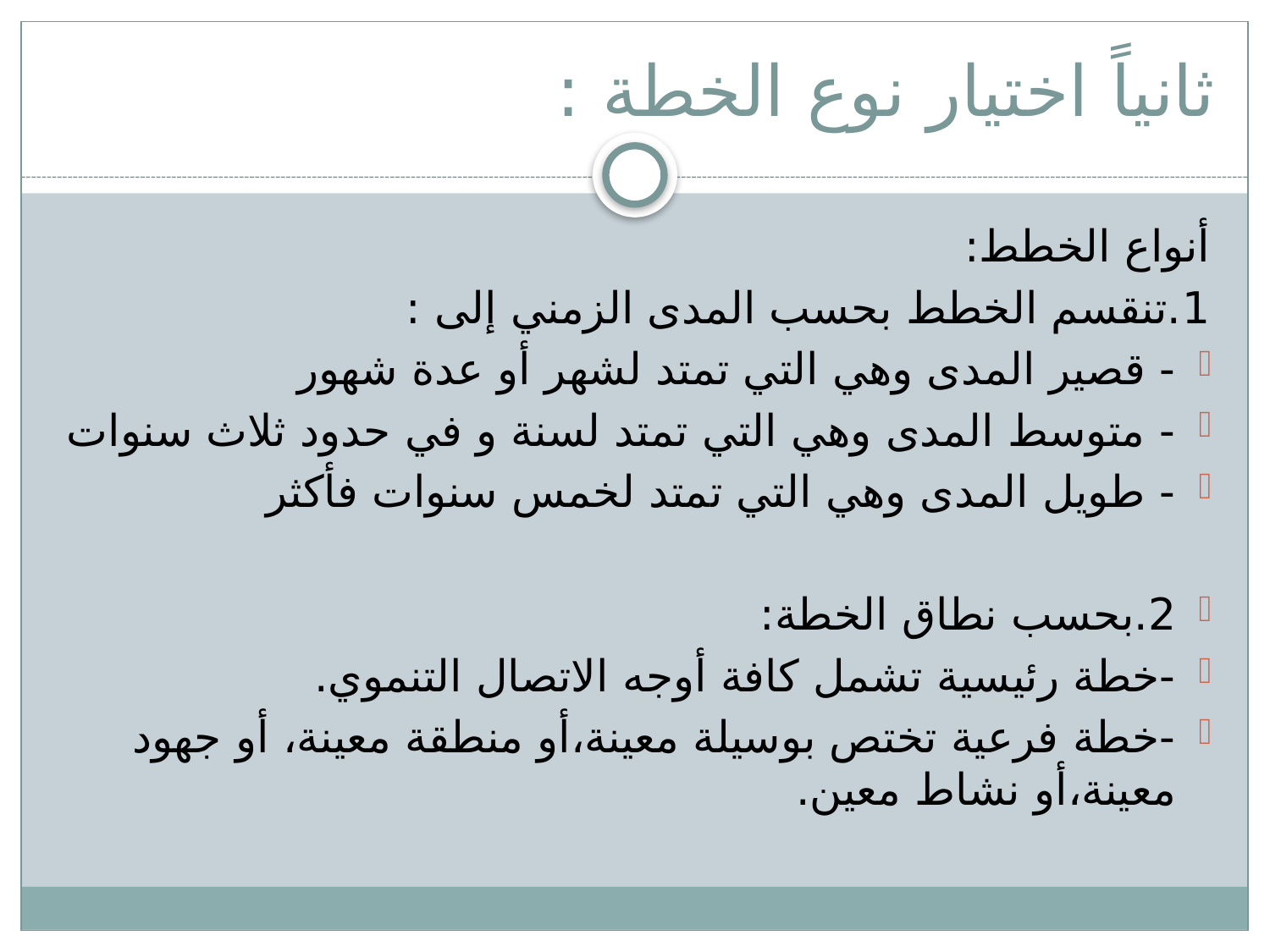

# ثانياً اختيار نوع الخطة :
أنواع الخطط:
1.تنقسم الخطط بحسب المدى الزمني إلى :
- قصير المدى وهي التي تمتد لشهر أو عدة شهور
- متوسط المدى وهي التي تمتد لسنة و في حدود ثلاث سنوات
- طويل المدى وهي التي تمتد لخمس سنوات فأكثر

2.بحسب نطاق الخطة:
-خطة رئيسية تشمل كافة أوجه الاتصال التنموي.
-خطة فرعية تختص بوسيلة معينة،أو منطقة معينة، أو جهود معينة،أو نشاط معين.